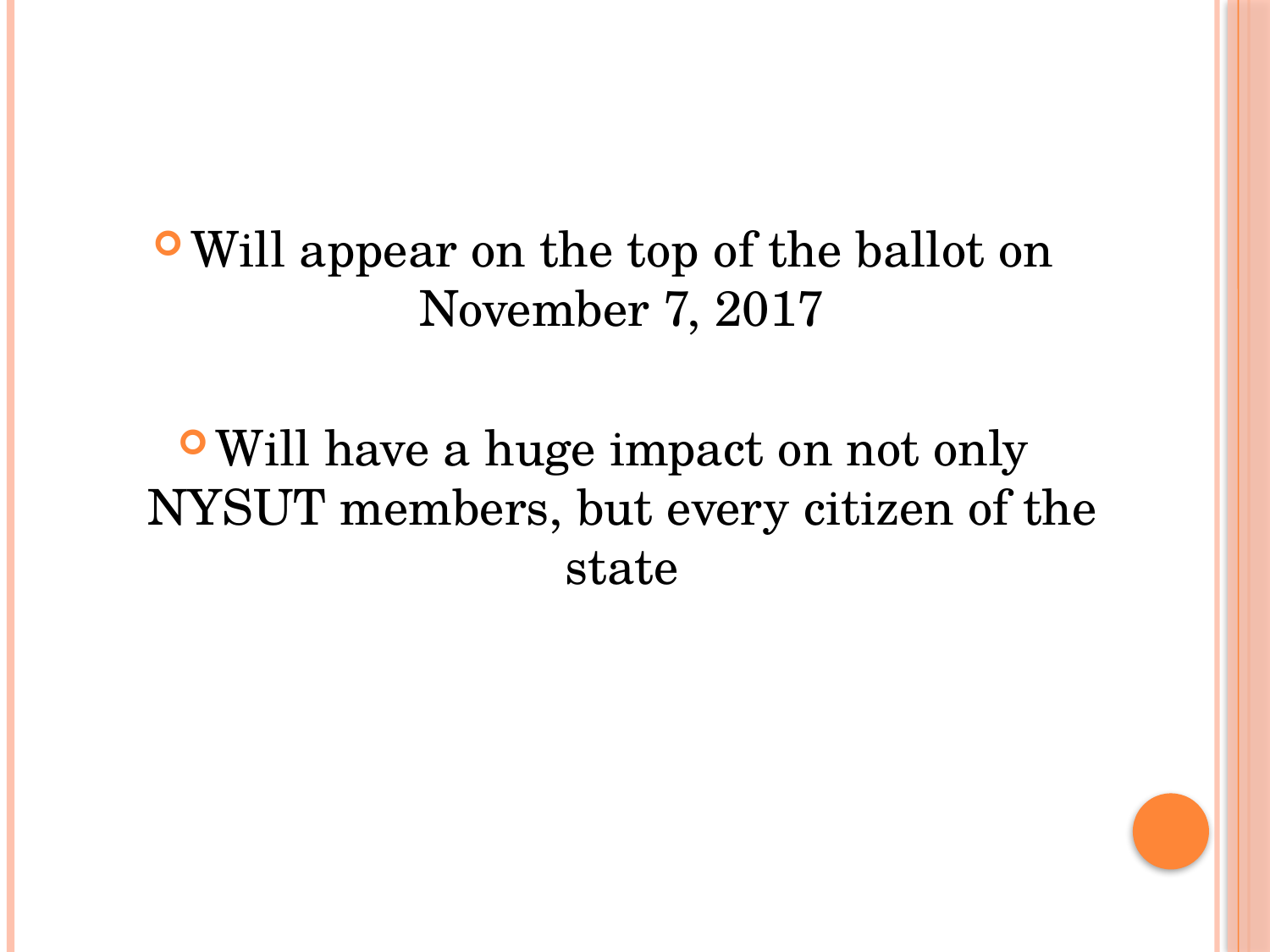

#
Will appear on the top of the ballot on November 7, 2017

Will have a huge impact on not only NYSUT members, but every citizen of the state